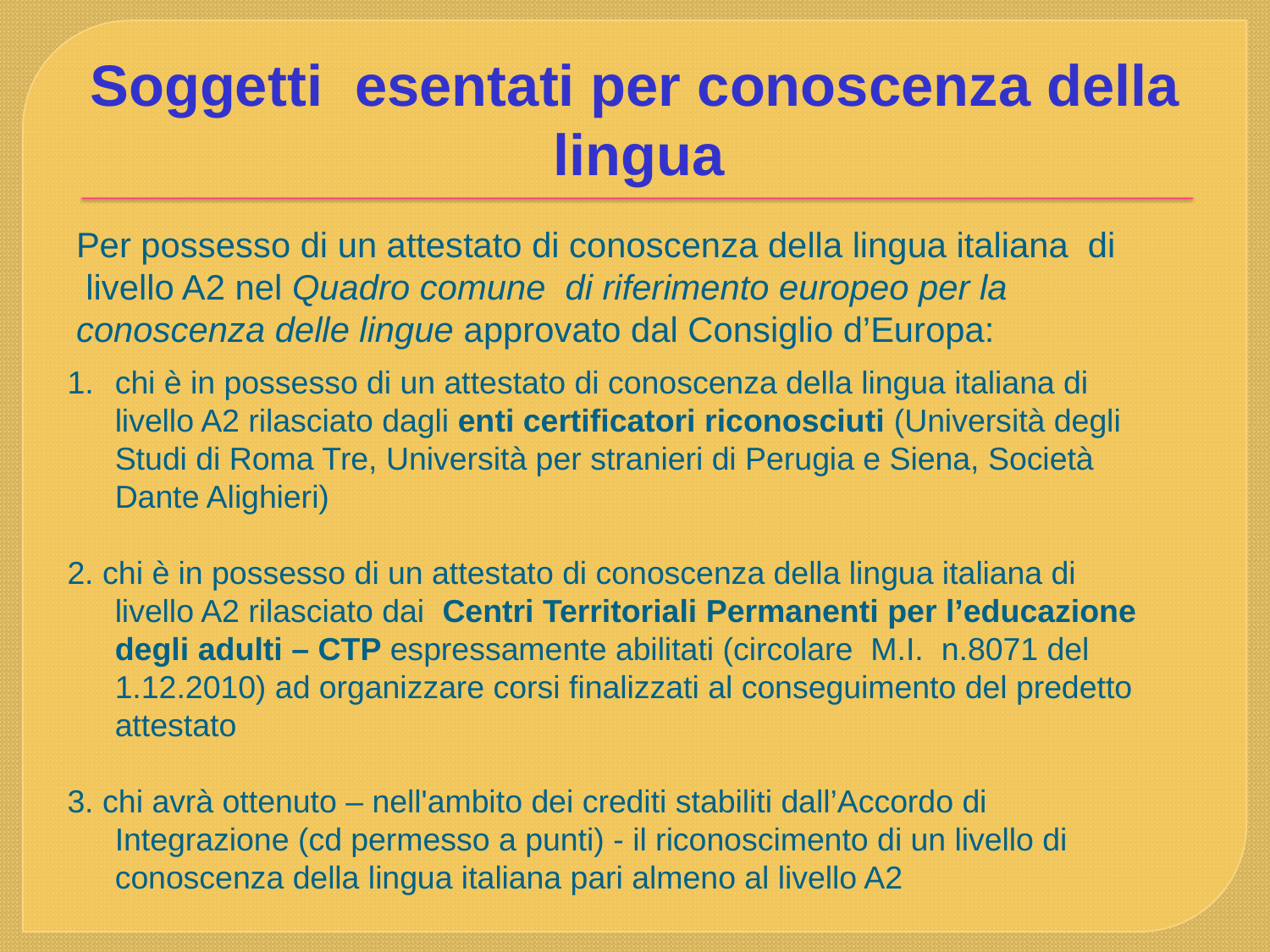

Soggetti  esentati per conoscenza della lingua
Per possesso di un attestato di conoscenza della lingua italiana  di
 livello A2 nel Quadro comune  di riferimento europeo per la
conoscenza delle lingue approvato dal Consiglio d’Europa:
chi è in possesso di un attestato di conoscenza della lingua italiana di livello A2 rilasciato dagli enti certificatori riconosciuti (Università degli Studi di Roma Tre, Università per stranieri di Perugia e Siena, Società Dante Alighieri)

2. chi è in possesso di un attestato di conoscenza della lingua italiana di livello A2 rilasciato dai  Centri Territoriali Permanenti per l’educazione degli adulti – CTP espressamente abilitati (circolare  M.I.  n.8071 del 1.12.2010) ad organizzare corsi finalizzati al conseguimento del predetto attestato

3. chi avrà ottenuto – nell'ambito dei crediti stabiliti dall’Accordo di Integrazione (cd permesso a punti) - il riconoscimento di un livello di conoscenza della lingua italiana pari almeno al livello A2